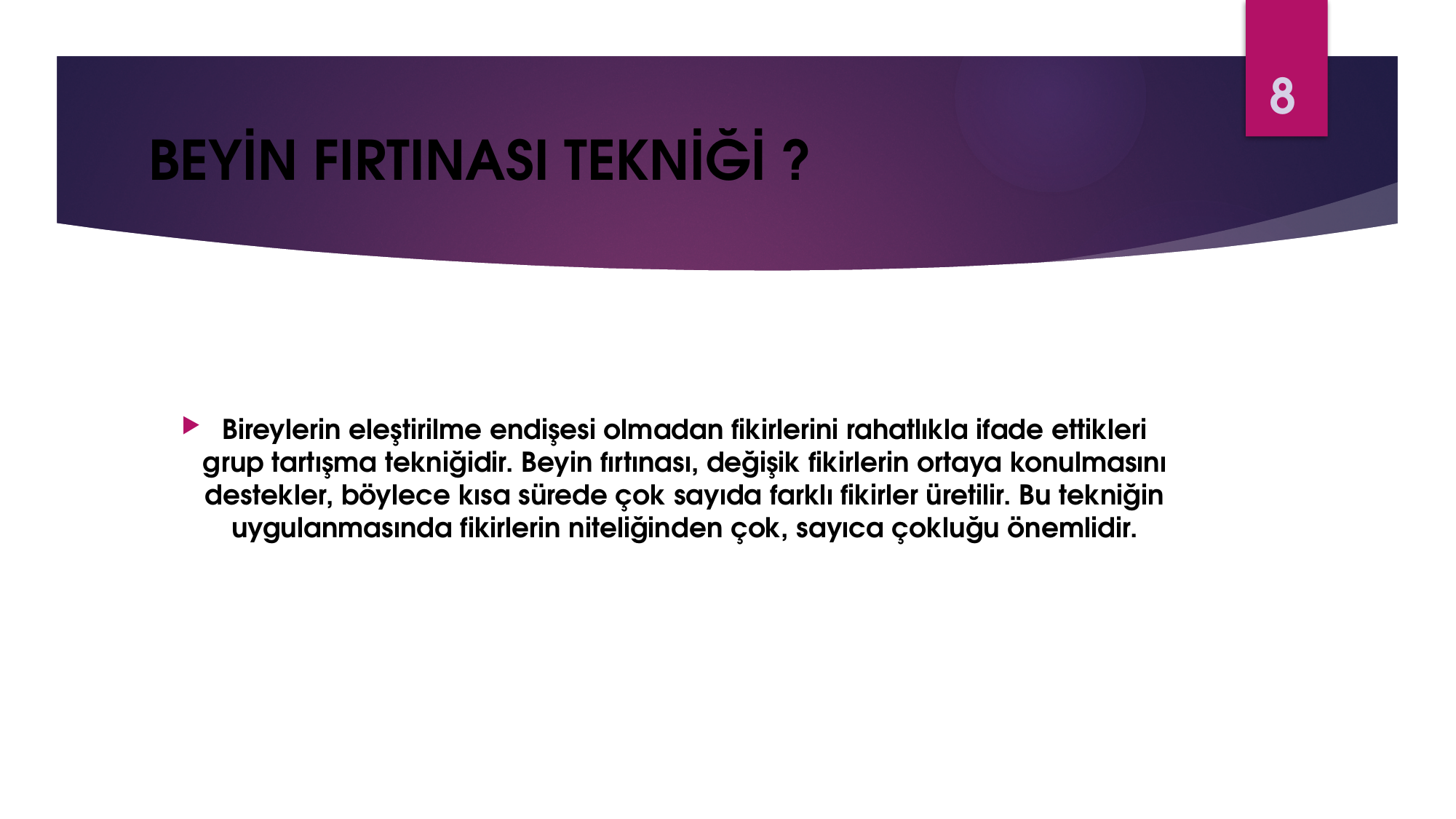

8
# BEYİN FIRTINASI TEKNİĞİ ?

Bireylerin eleştirilme endişesi olmadan fikirlerini rahatlıkla ifade ettikleri grup tartışma tekniğidir. Beyin fırtınası, değişik fikirlerin ortaya konulmasını destekler, böylece kısa sürede çok sayıda farklı fikirler üretilir. Bu tekniğin uygulanmasında fikirlerin niteliğinden çok, sayıca çokluğu önemlidir.